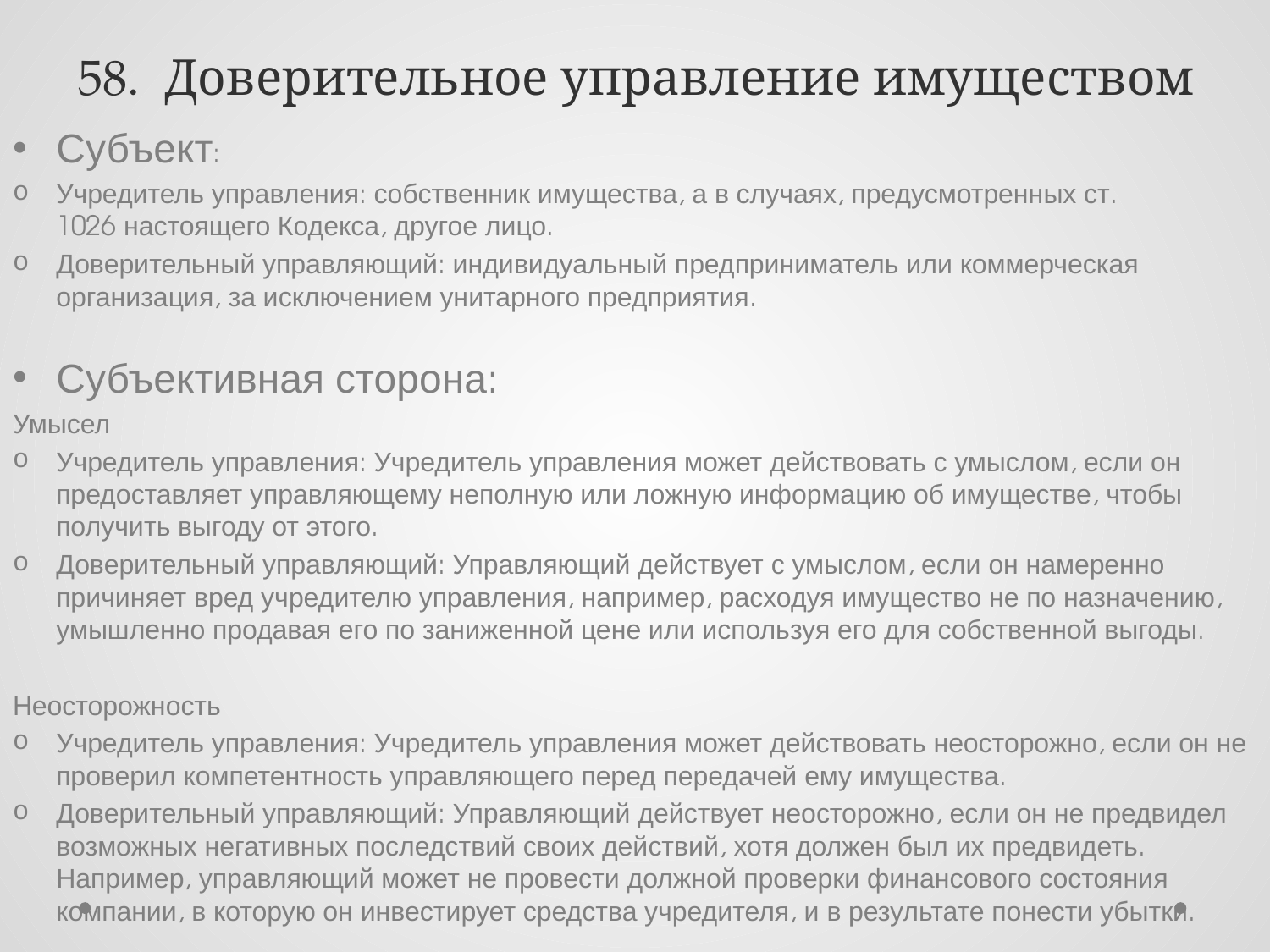

# 58.  Доверительное управление имуществом
Субъект:
Учредитель управления: собственник имущества, а в случаях, предусмотренных ст. 1026 настоящего Кодекса, другое лицо.
Доверительный управляющий: индивидуальный предприниматель или коммерческая организация, за исключением унитарного предприятия.
Субъективная сторона:
Умысел
Учредитель управления: Учредитель управления может действовать с умыслом, если он предоставляет управляющему неполную или ложную информацию об имуществе, чтобы получить выгоду от этого.
Доверительный управляющий: Управляющий действует с умыслом, если он намеренно причиняет вред учредителю управления, например, расходуя имущество не по назначению, умышленно продавая его по заниженной цене или используя его для собственной выгоды.

Неосторожность
Учредитель управления: Учредитель управления может действовать неосторожно, если он не проверил компетентность управляющего перед передачей ему имущества.
Доверительный управляющий: Управляющий действует неосторожно, если он не предвидел возможных негативных последствий своих действий, хотя должен был их предвидеть. Например, управляющий может не провести должной проверки финансового состояния компании, в которую он инвестирует средства учредителя, и в результате понести убытки.